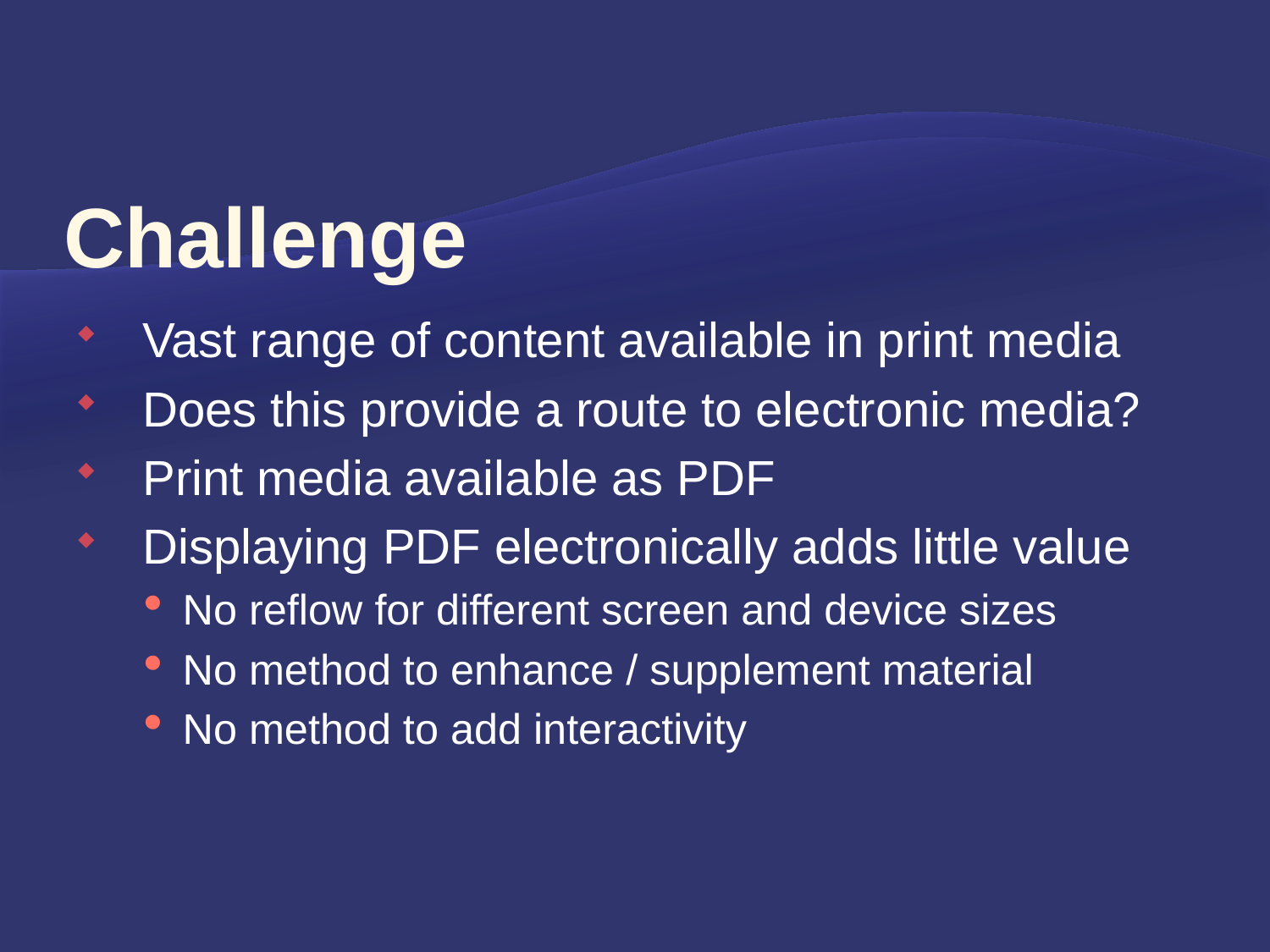

# Challenge
Vast range of content available in print media
Does this provide a route to electronic media?
Print media available as PDF
Displaying PDF electronically adds little value
No reflow for different screen and device sizes
No method to enhance / supplement material
No method to add interactivity